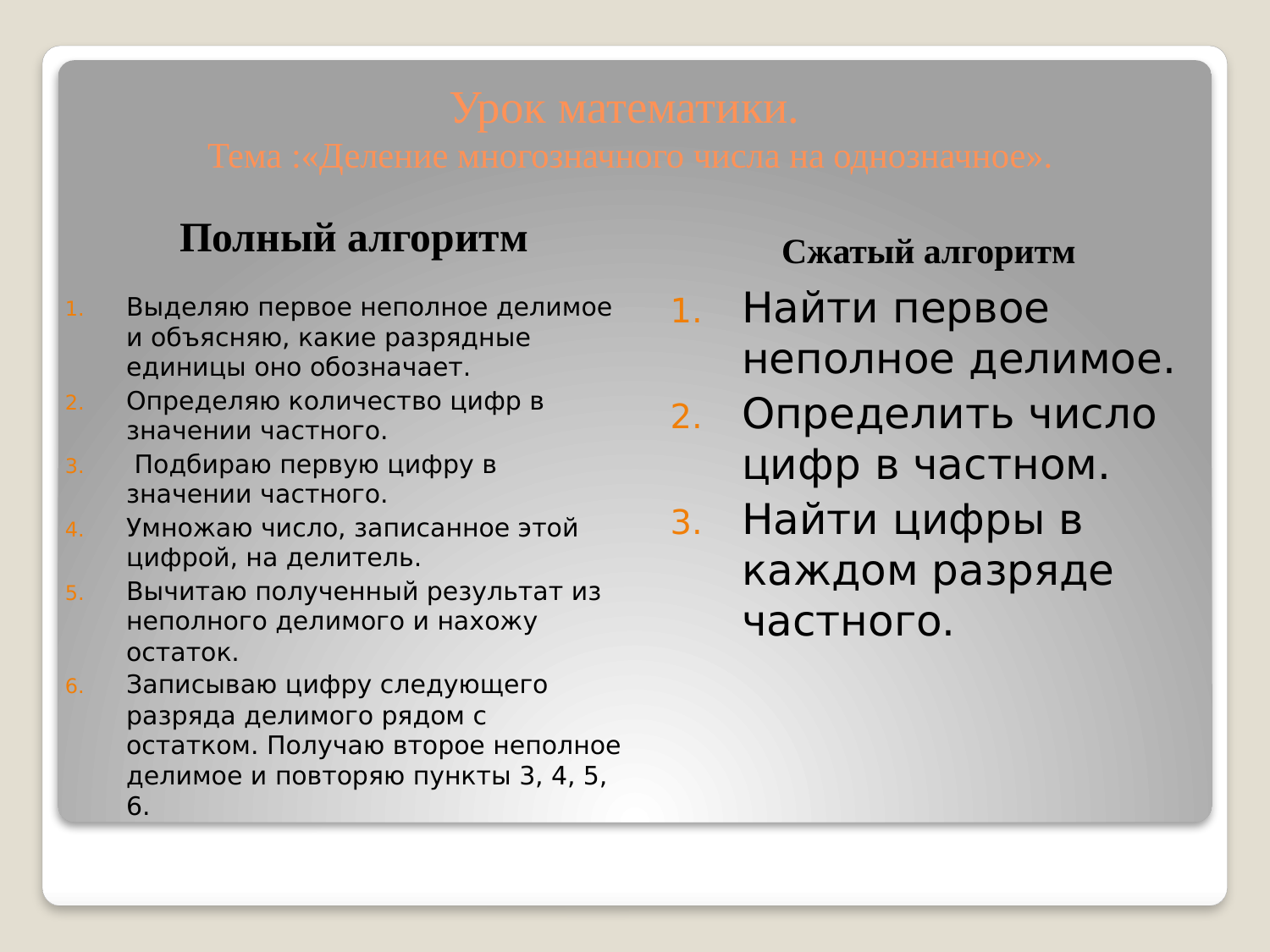

# Урок математики. Тема :«Деление многозначного числа на однозначное».

Полный алгоритм

Сжатый алгоритм

Найти первое неполное делимое.
Определить число цифр в частном.
Найти цифры в каждом разряде частного.

Выделяю первое неполное делимое и объясняю, какие разрядные единицы оно обозначает.
Определяю количество цифр в значении частного.
 Подбираю первую цифру в значении частного.
Умножаю число, записанное этой цифрой, на делитель.
Вычитаю полученный результат из неполного делимого и нахожу остаток.
Записываю цифру следующего разряда делимого рядом с остатком. Получаю второе неполное делимое и повторяю пункты 3, 4, 5, 6.